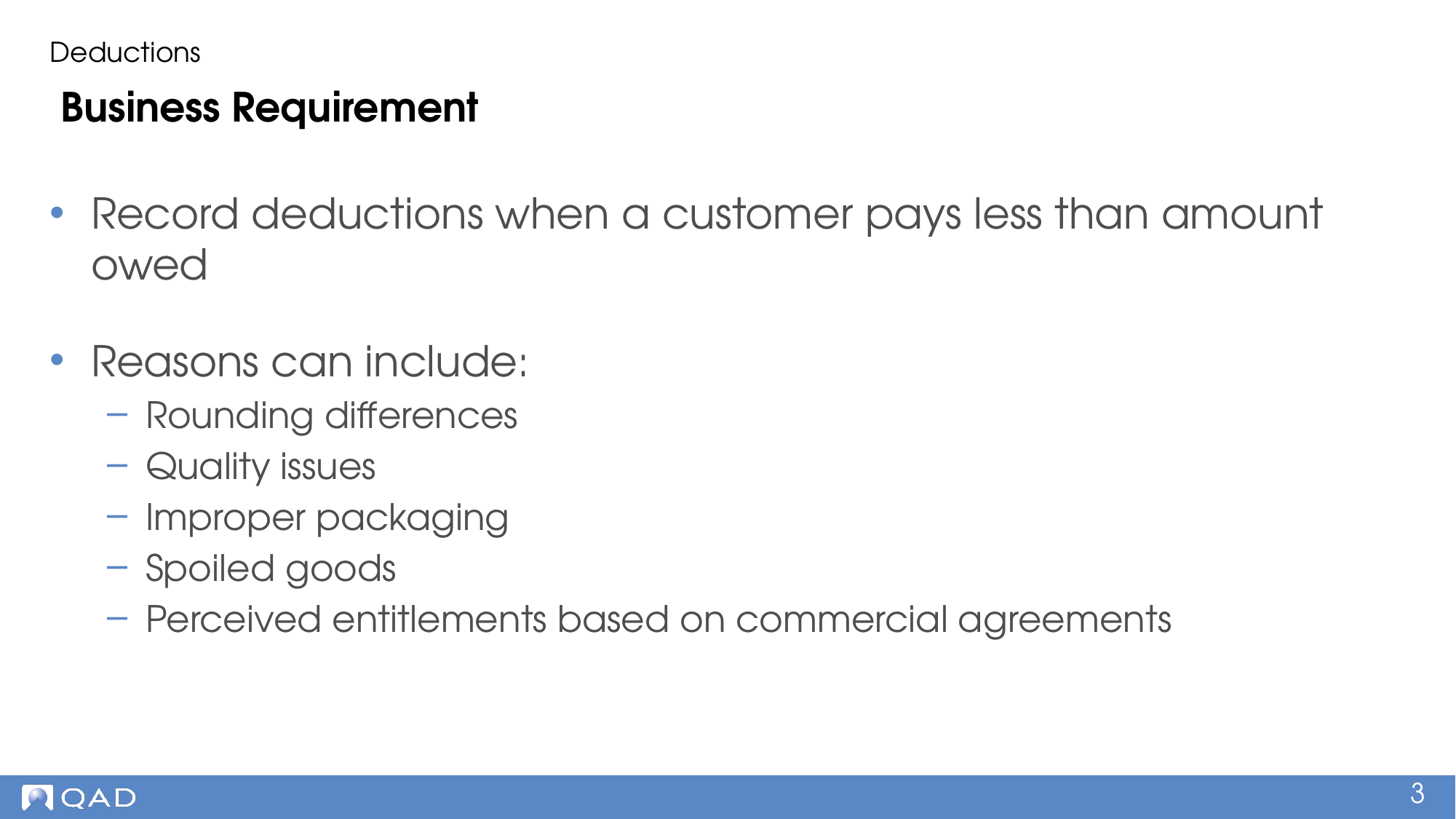

Deductions
# Business Requirement
Record deductions when a customer pays less than amount owed
Reasons can include:
Rounding differences
Quality issues
Improper packaging
Spoiled goods
Perceived entitlements based on commercial agreements

3